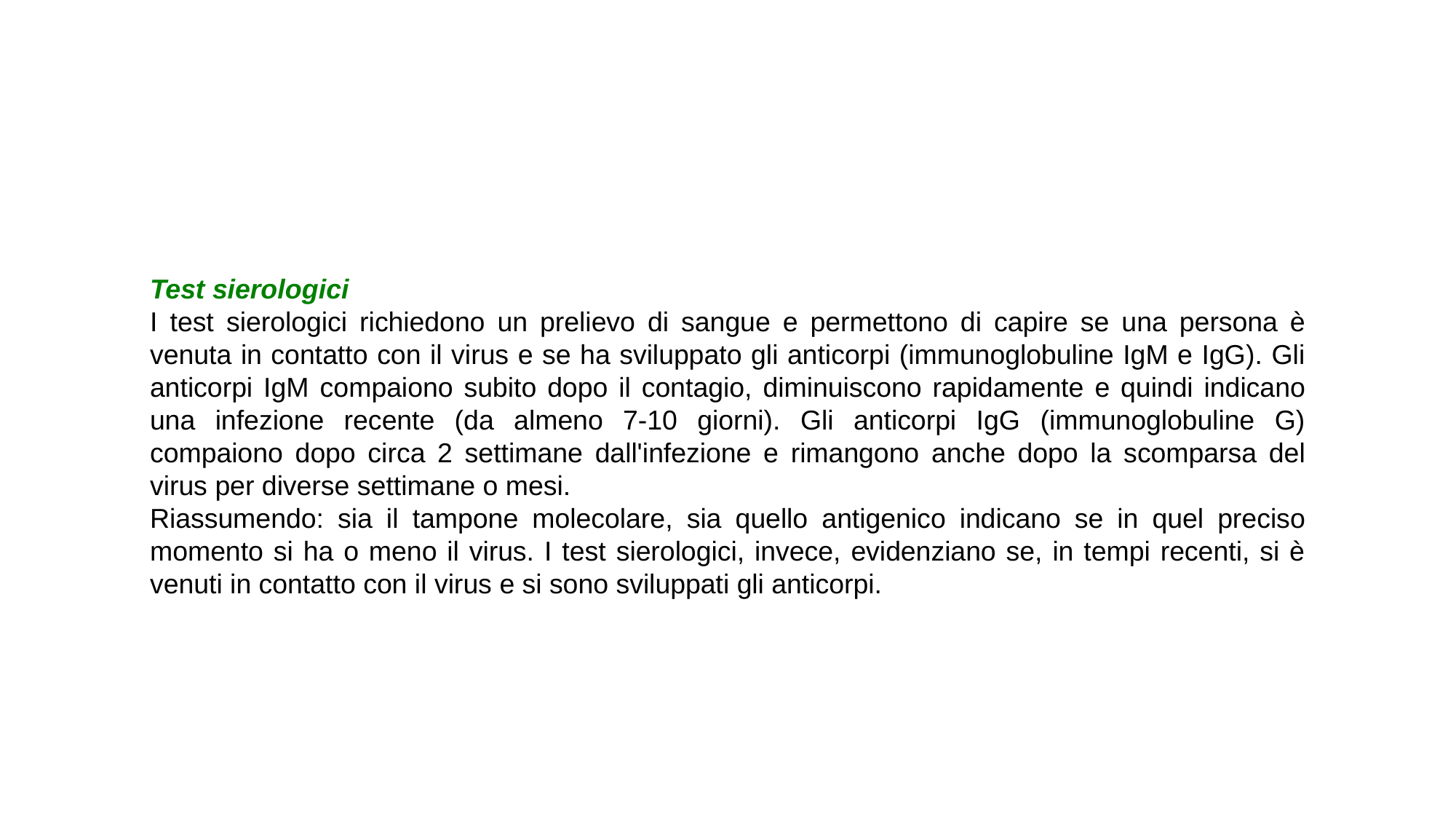

Test sierologici
I test sierologici richiedono un prelievo di sangue e permettono di capire se una persona è venuta in contatto con il virus e se ha sviluppato gli anticorpi (immunoglobuline IgM e IgG). Gli anticorpi IgM compaiono subito dopo il contagio, diminuiscono rapidamente e quindi indicano una infezione recente (da almeno 7-10 giorni). Gli anticorpi IgG (immunoglobuline G) compaiono dopo circa 2 settimane dall'infezione e rimangono anche dopo la scomparsa del virus per diverse settimane o mesi.
Riassumendo: sia il tampone molecolare, sia quello antigenico indicano se in quel preciso momento si ha o meno il virus. I test sierologici, invece, evidenziano se, in tempi recenti, si è venuti in contatto con il virus e si sono sviluppati gli anticorpi.